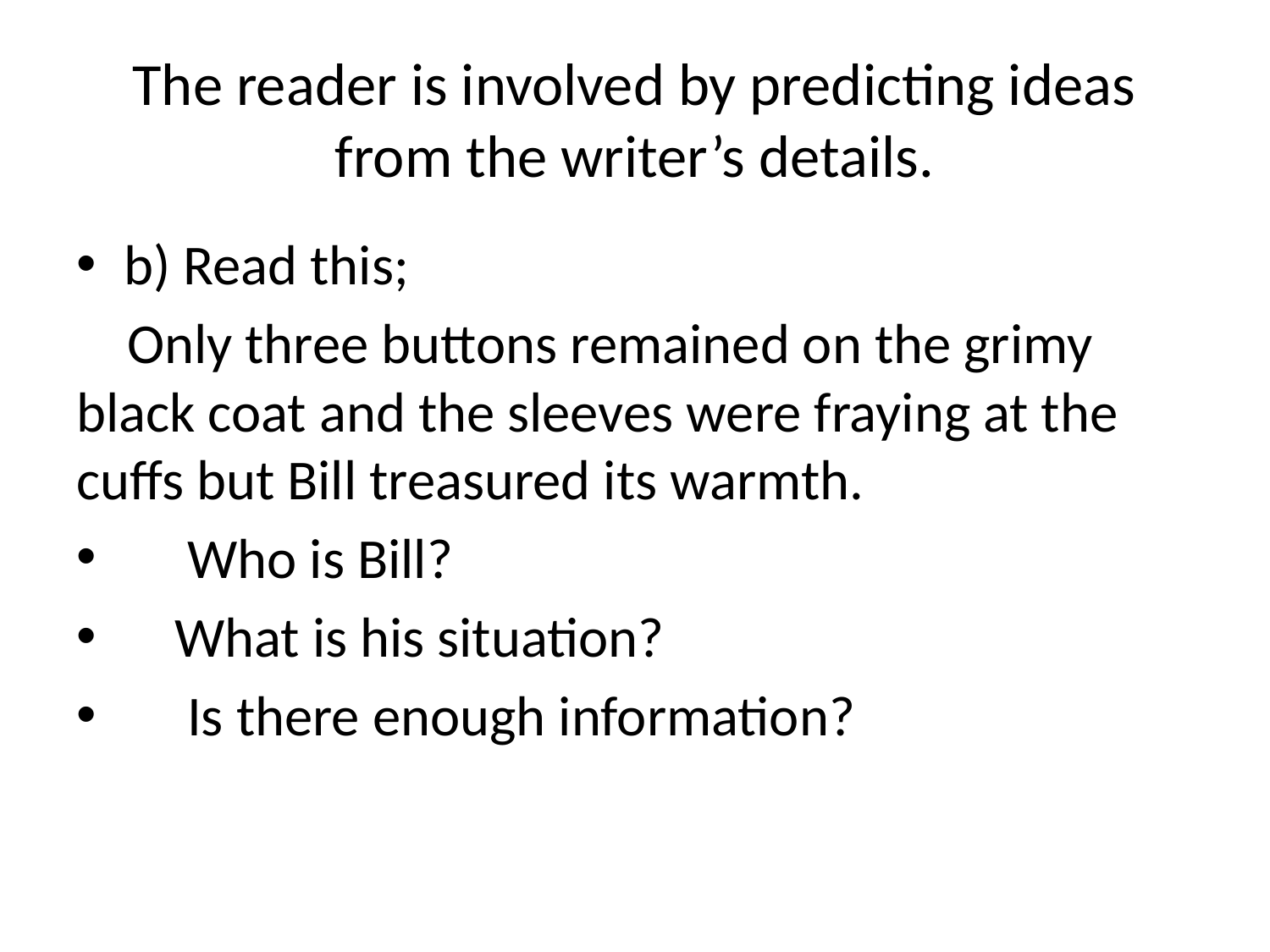

# The reader is involved by predicting ideas from the writer’s details.
b) Read this;
    Only three buttons remained on the grimy black coat and the sleeves were fraying at the cuffs but Bill treasured its warmth.
     Who is Bill?
    What is his situation?
     Is there enough information?